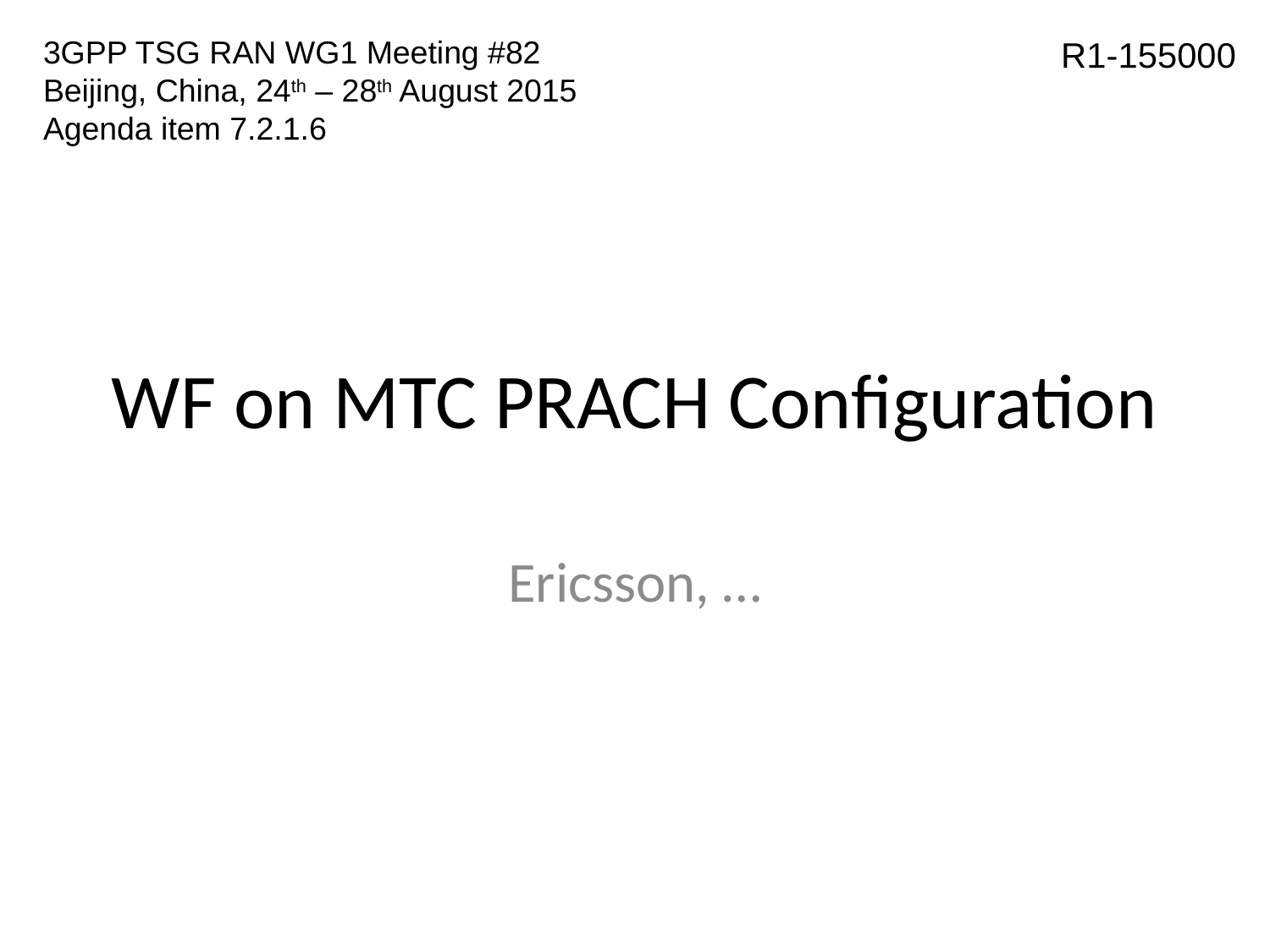

3GPP TSG RAN WG1 Meeting #82
Beijing, China, 24th – 28th August 2015
Agenda item 7.2.1.6
R1-155000
# WF on MTC PRACH Configuration
Ericsson, …